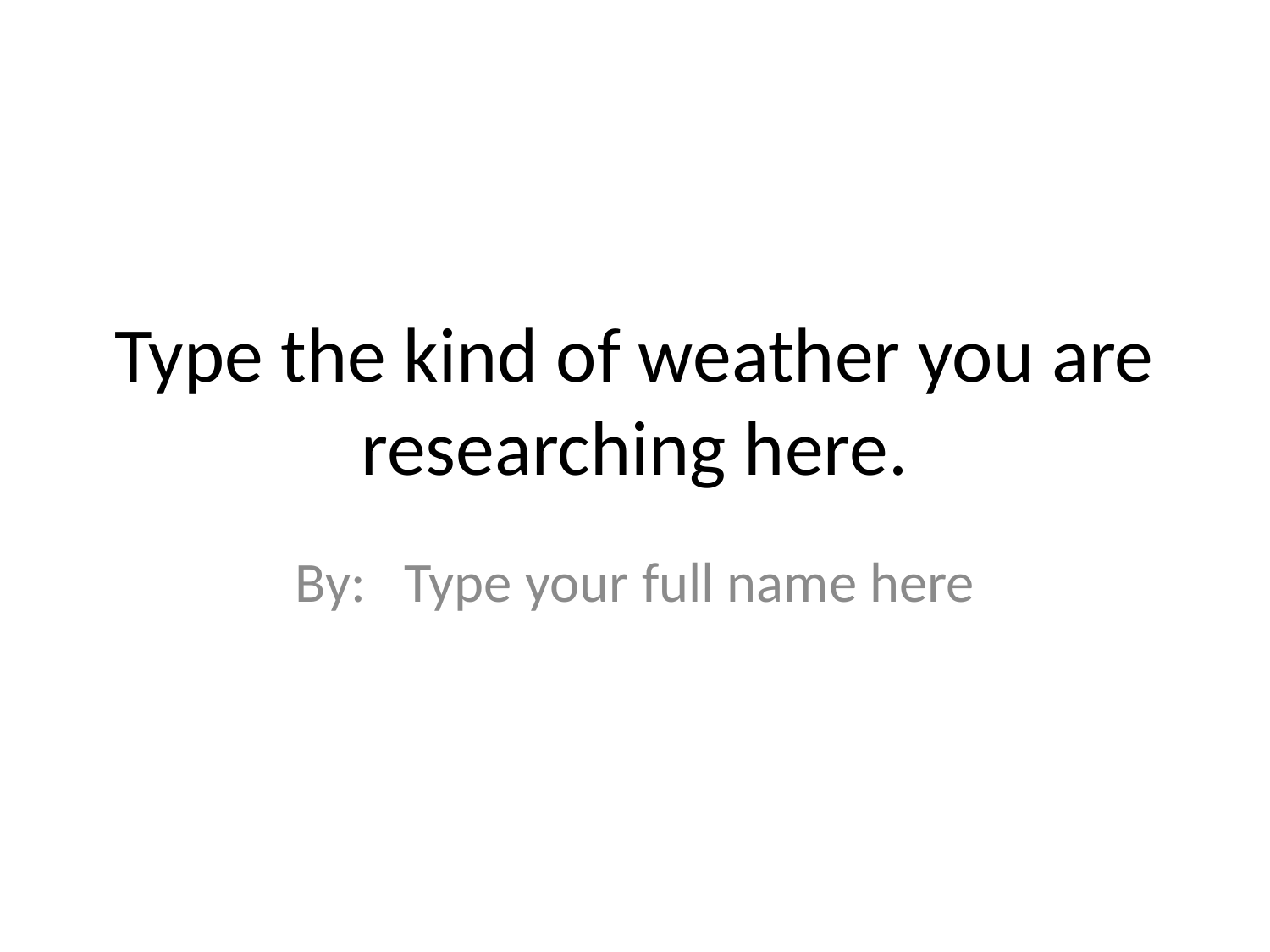

# Type the kind of weather you are researching here.
By:   Type your full name here